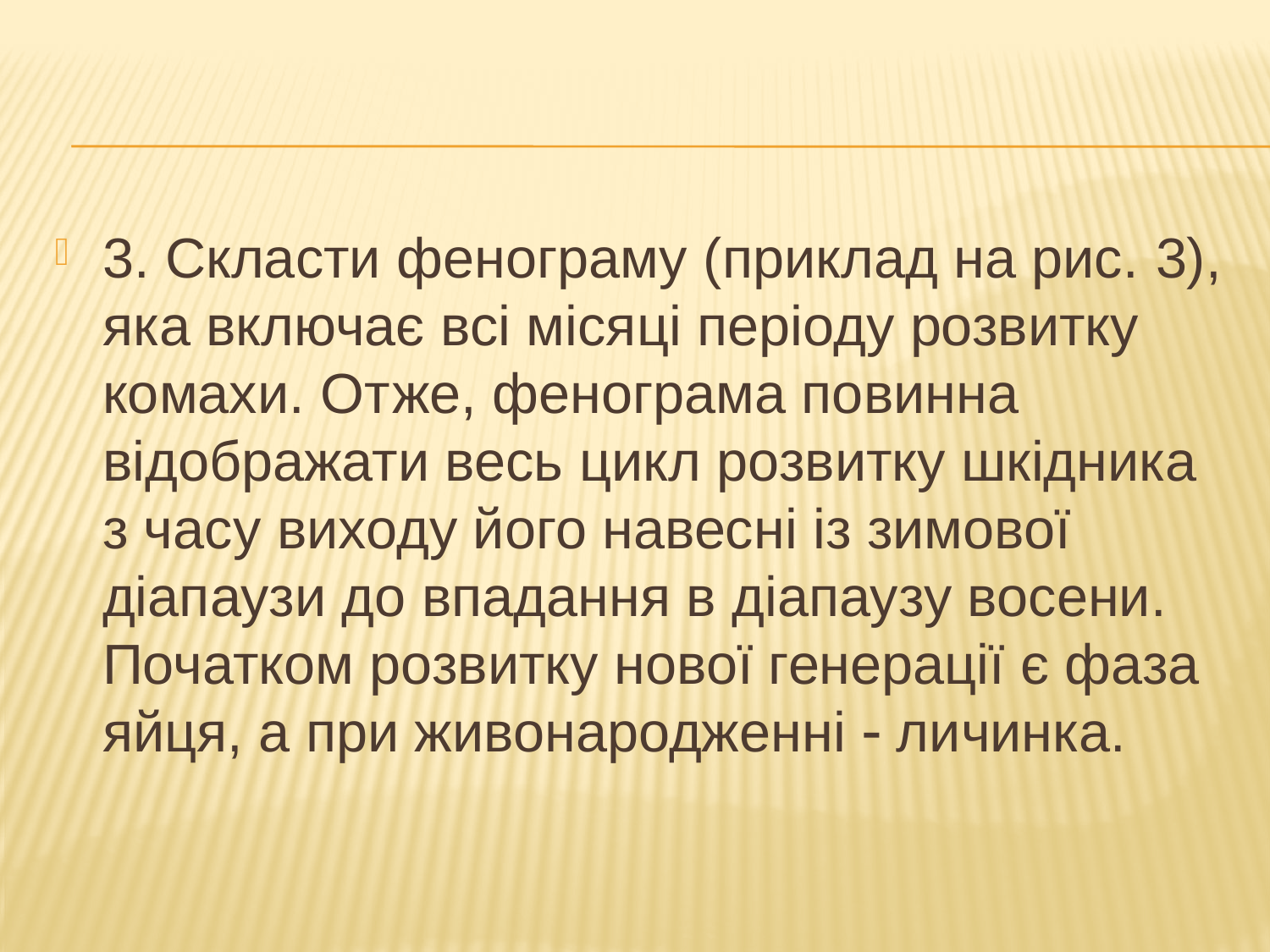

#
3. Скласти фенограму (приклад на рис. 3), яка включає всі місяці періоду розвитку комахи. Отже, фенограма повинна відображати весь цикл розвитку шкідника з часу виходу його навесні із зимової діапаузи до впадання в діапаузу восени. Початком розвитку нової генерації є фаза яйця, а при живонародженні − личинка.